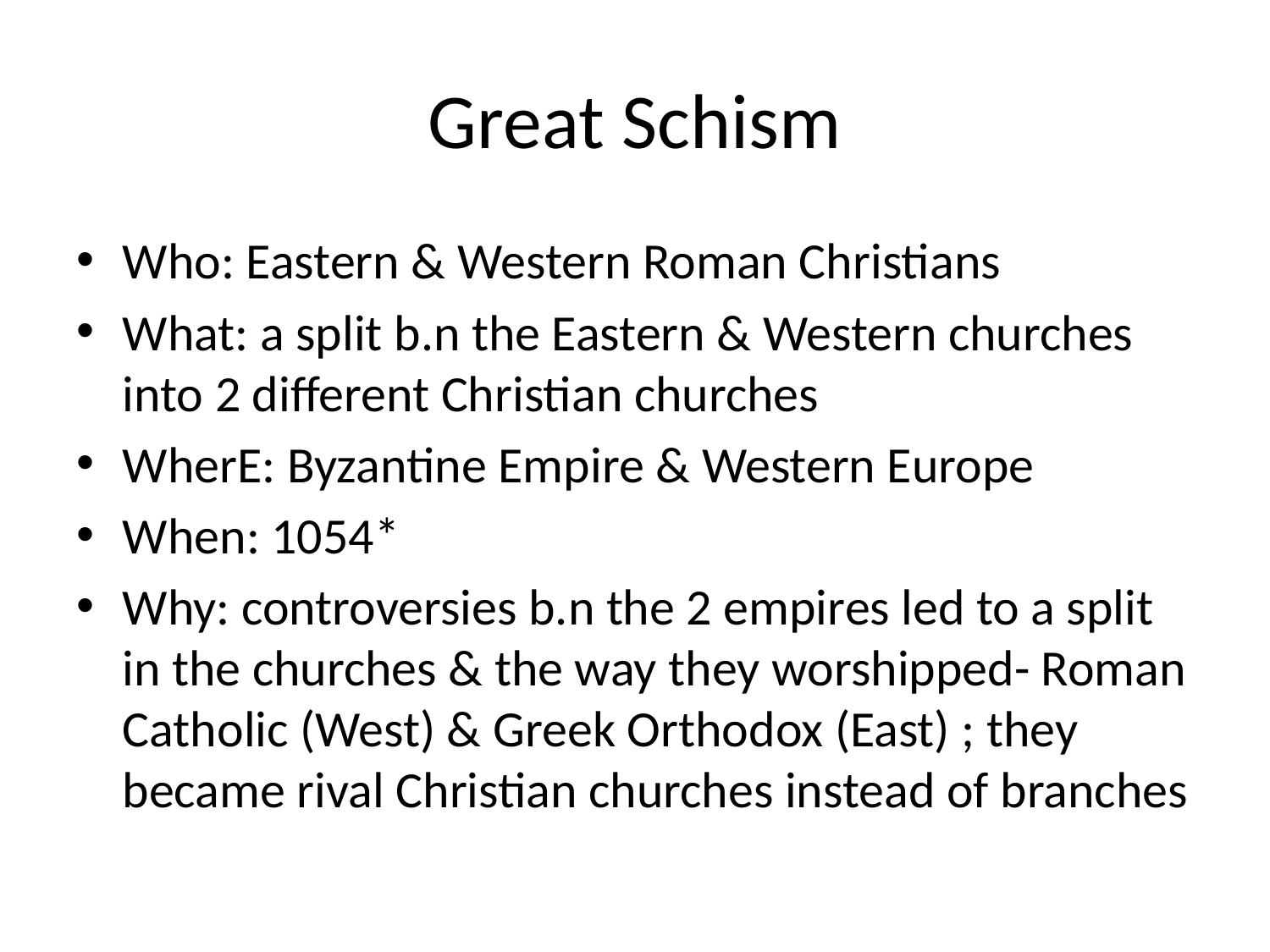

# Great Schism
Who: Eastern & Western Roman Christians
What: a split b.n the Eastern & Western churches into 2 different Christian churches
WherE: Byzantine Empire & Western Europe
When: 1054*
Why: controversies b.n the 2 empires led to a split in the churches & the way they worshipped- Roman Catholic (West) & Greek Orthodox (East) ; they became rival Christian churches instead of branches